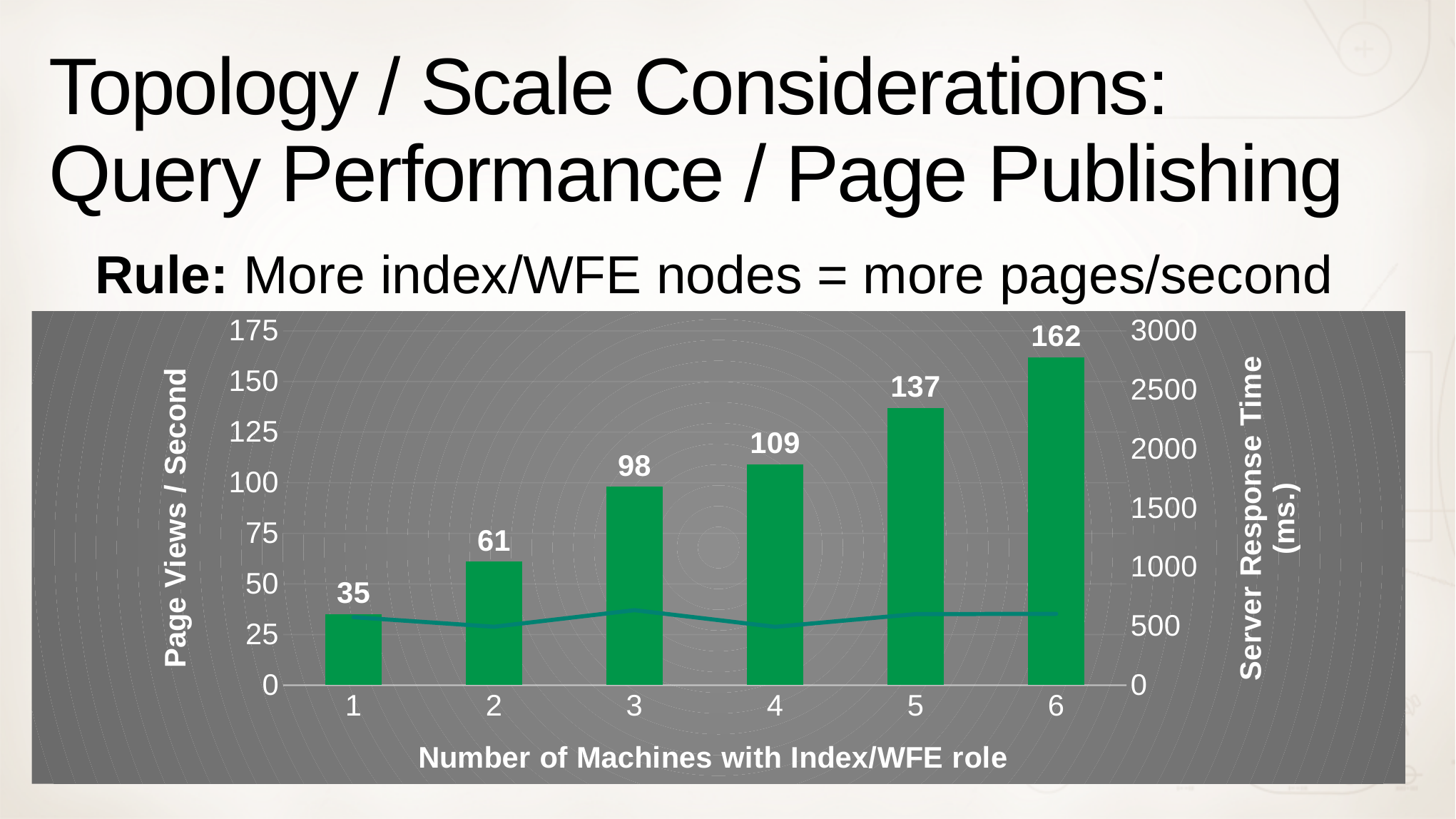

# Topology / Scale Considerations: Query Performance / Page Publishing
Rule: More index/WFE nodes = more pages/second

### Chart

| Category | Page/Second - Red Zone | WFE 95th %ile Latency - Red Zone |
|---|---|---|